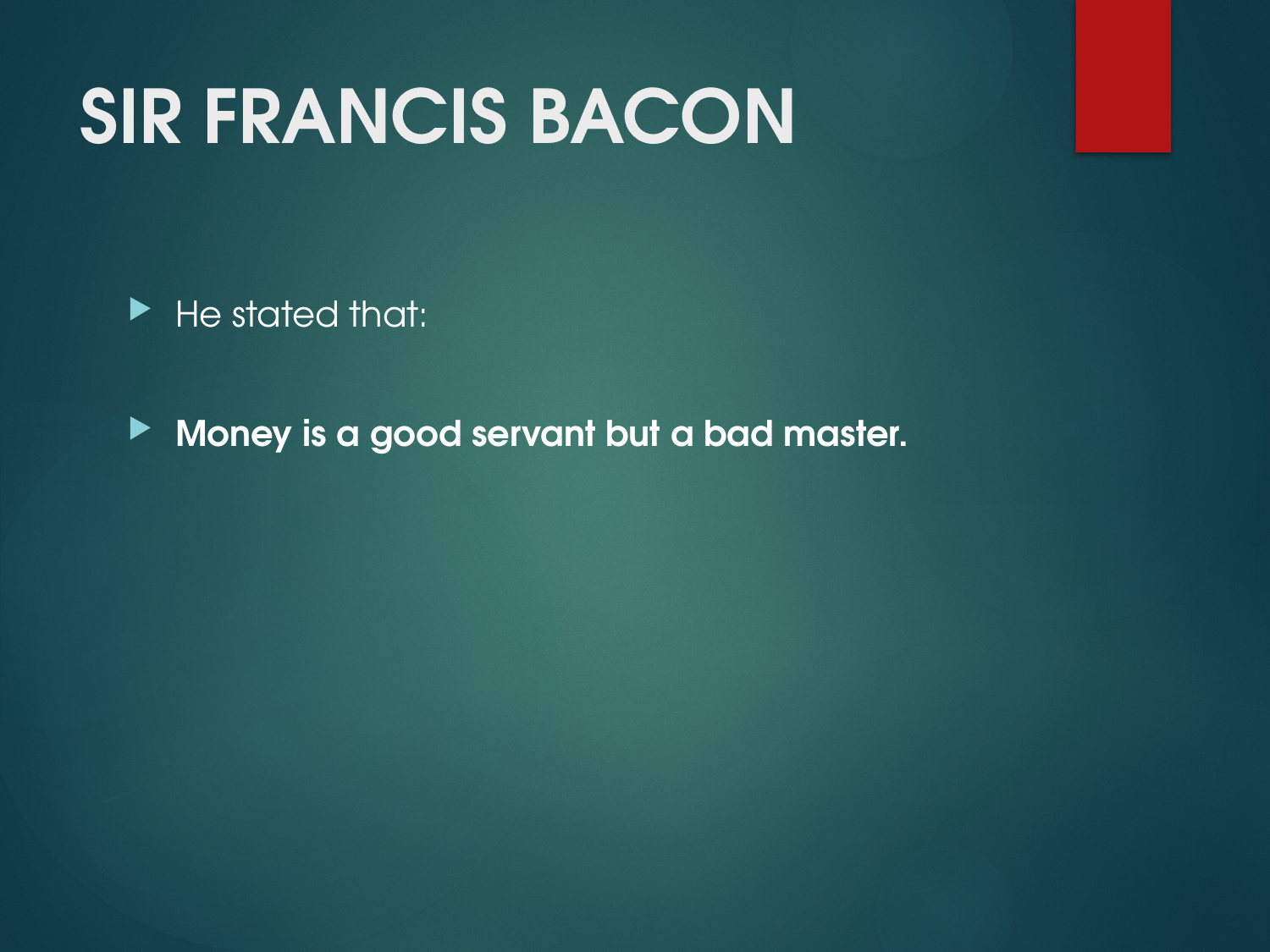

# SIR FRANCIS BACON
He stated that:

Money is a good servant but a bad master.